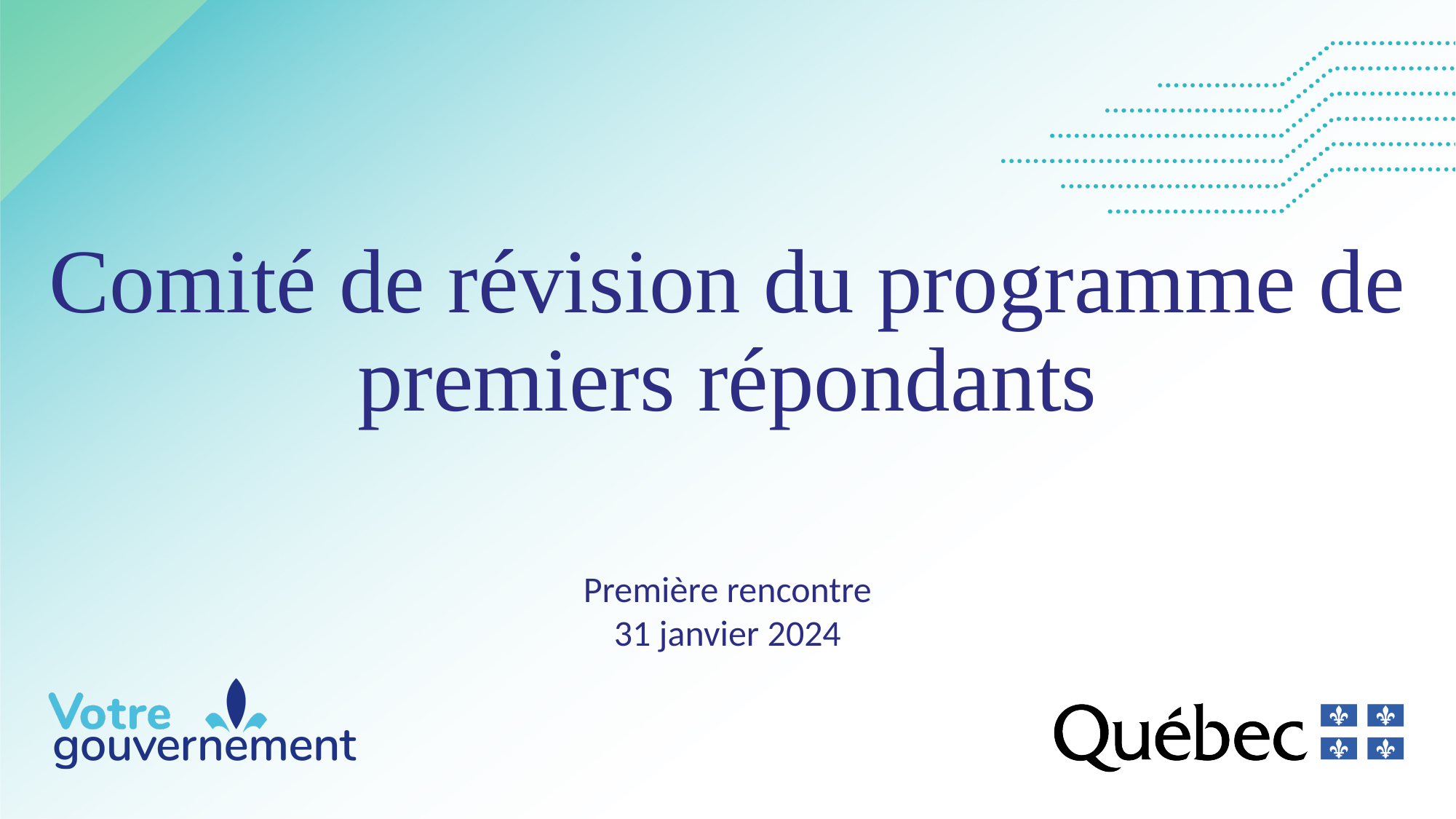

# Comité de révision du programme de premiers répondants
Première rencontre
31 janvier 2024